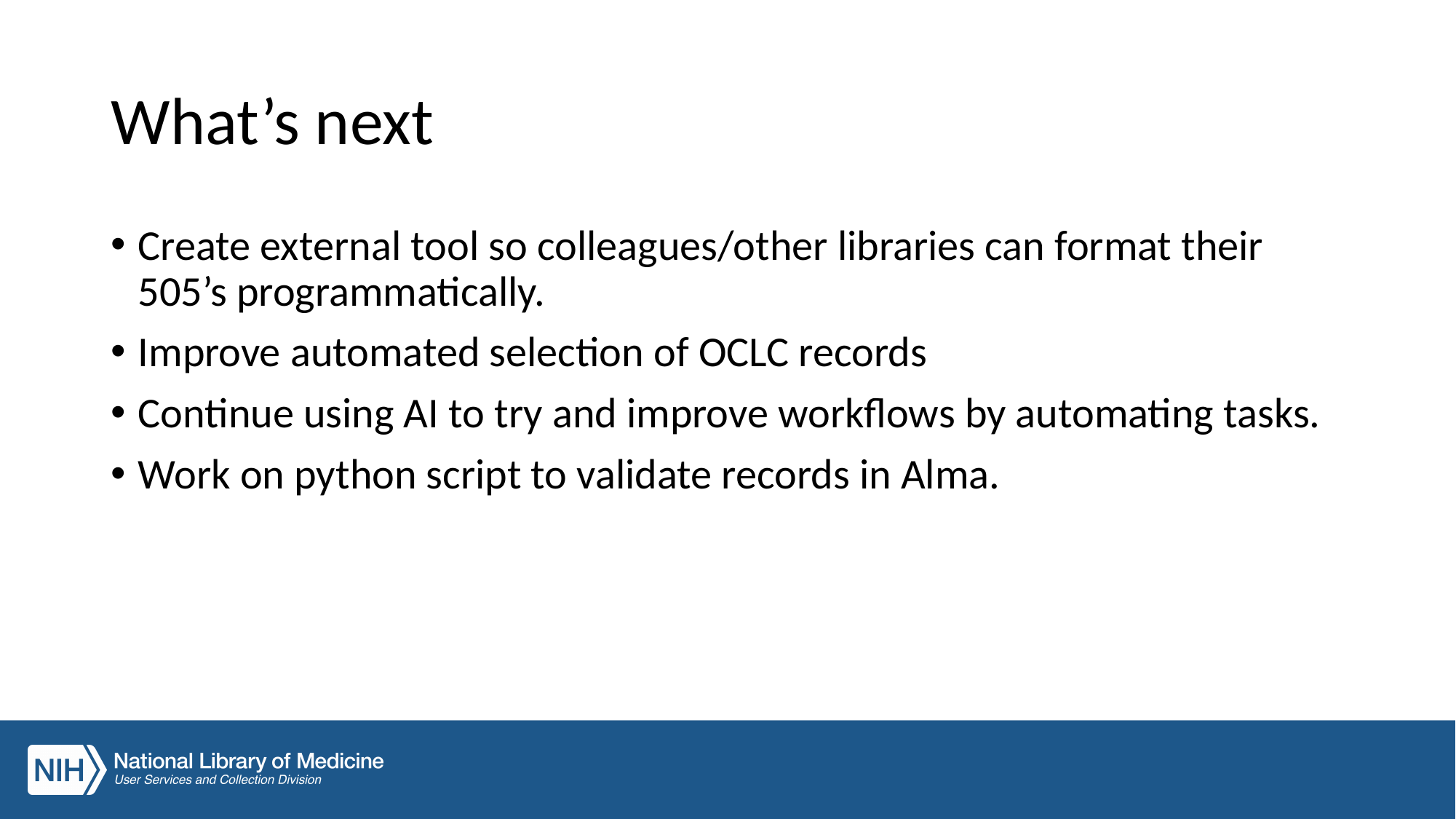

# What’s next
Create external tool so colleagues/other libraries can format their 505’s programmatically.
Improve automated selection of OCLC records
Continue using AI to try and improve workflows by automating tasks.
Work on python script to validate records in Alma.